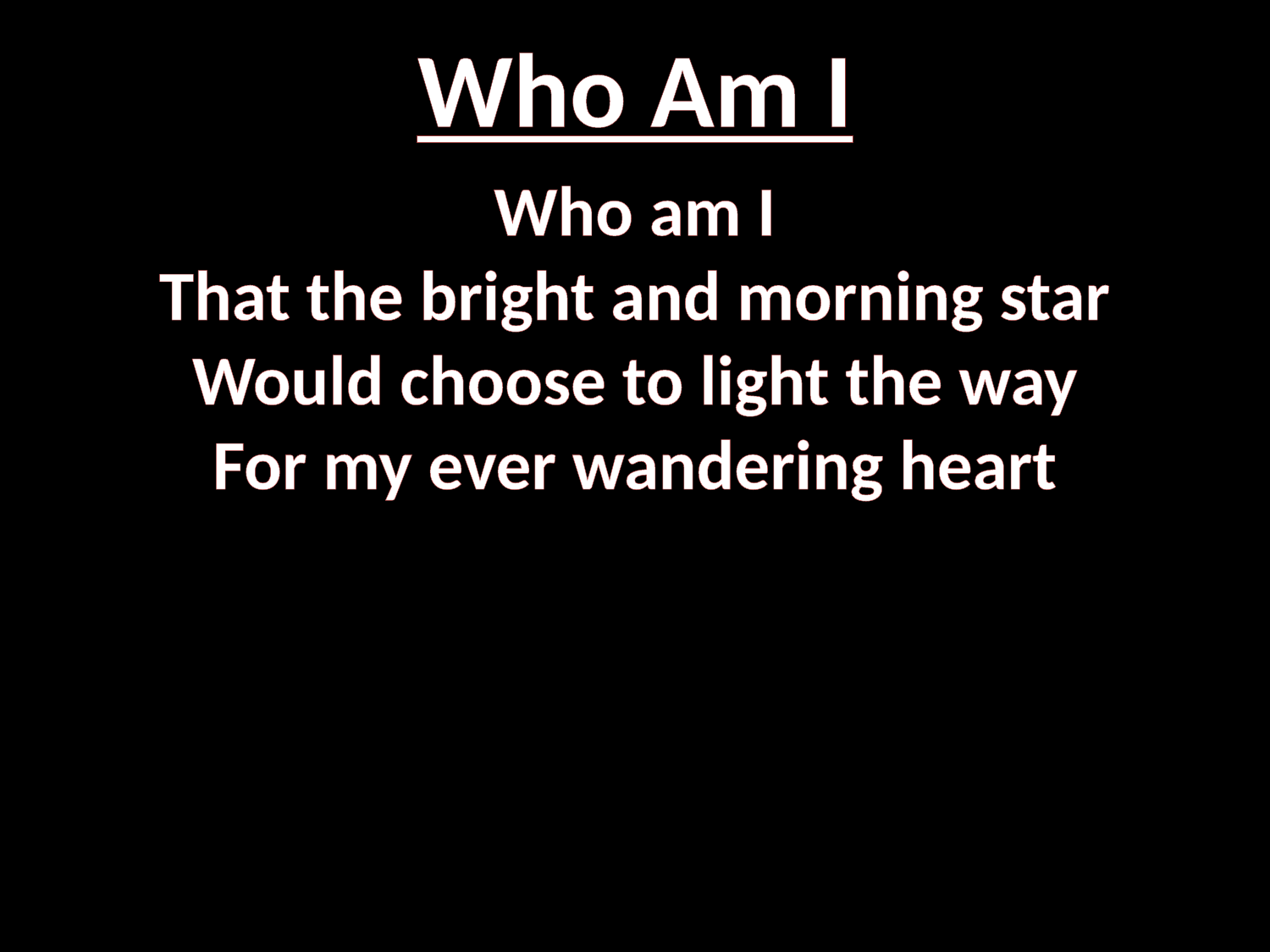

# Who Am I
Who am I
That the bright and morning star
Would choose to light the way
For my ever wandering heart